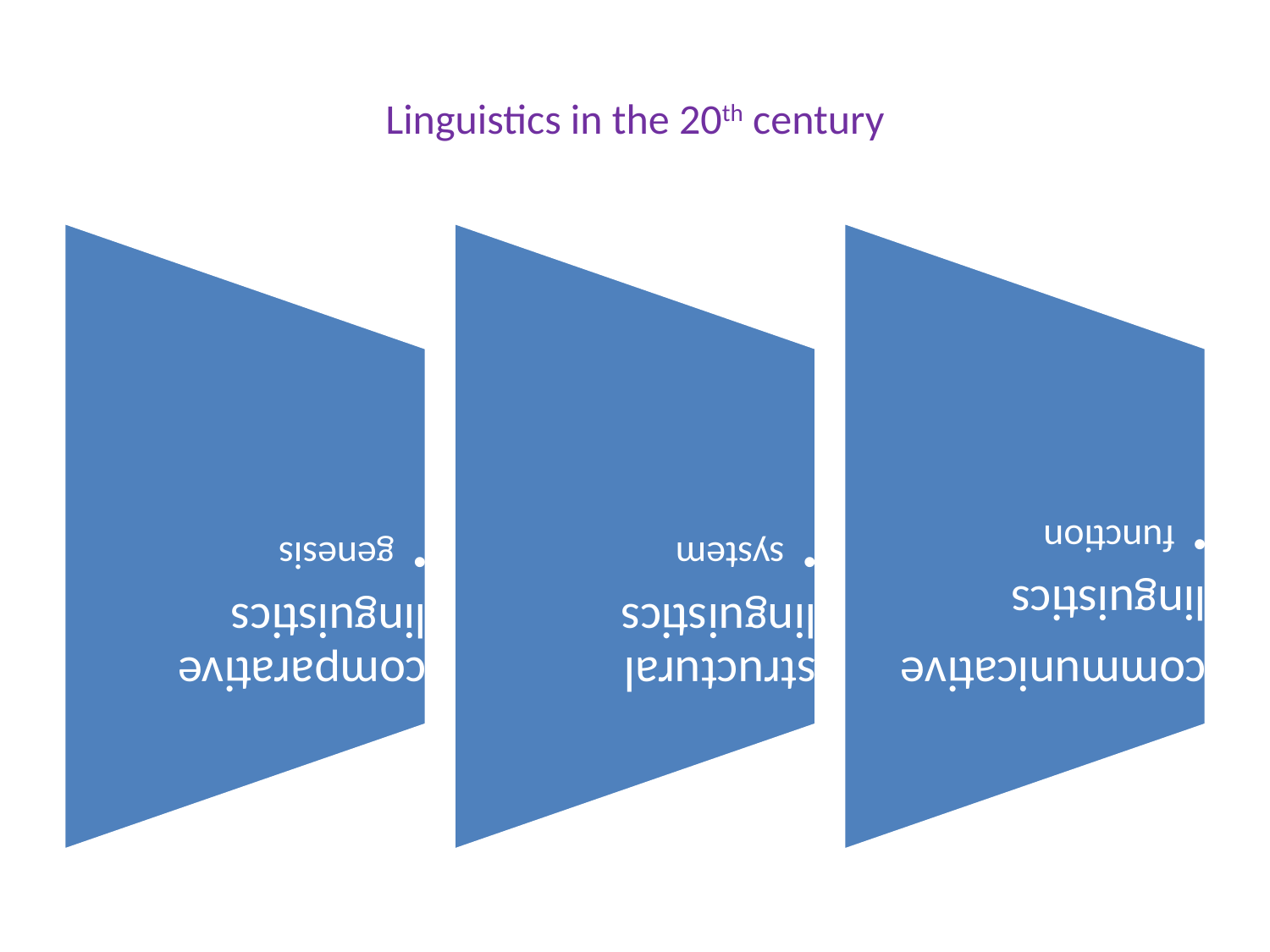

# Linguistics in the 20th century
comparative linguistics
genesis
structural linguistics
system
communicative
linguistics
function